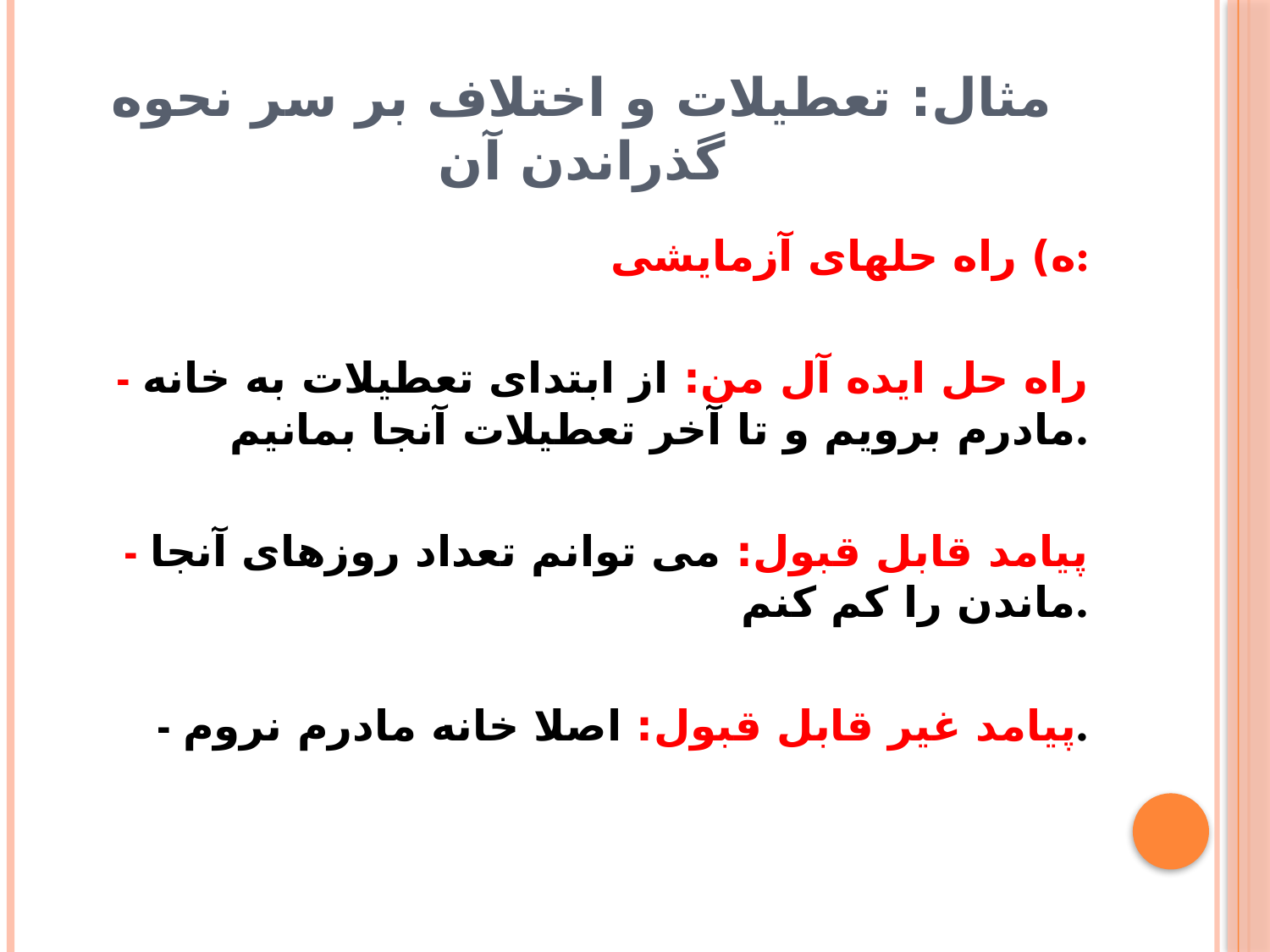

# مثال: تعطیلات و اختلاف بر سر نحوه گذراندن آن
ه) راه حلهای آزمایشی:

- راه حل ایده آل من: از ابتدای تعطیلات به خانه مادرم برویم و تا آخر تعطیلات آنجا بمانیم.

- پیامد قابل قبول: می توانم تعداد روزهای آنجا ماندن را کم کنم.

- پیامد غیر قابل قبول: اصلا خانه مادرم نروم.